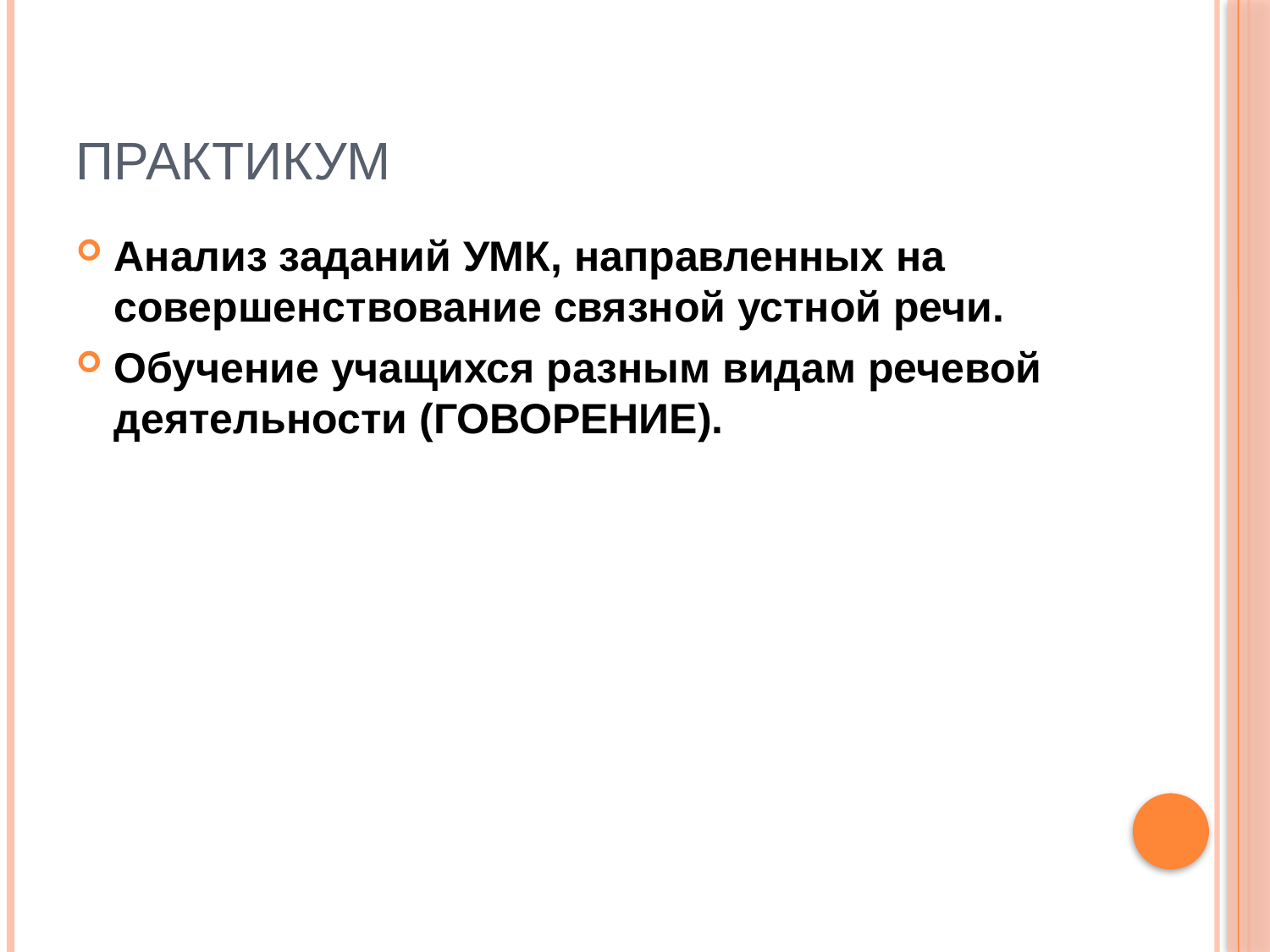

# Практикум
Анализ заданий УМК, направленных на совершенствование связной устной речи.
Обучение учащихся разным видам речевой деятельности (ГОВОРЕНИЕ).